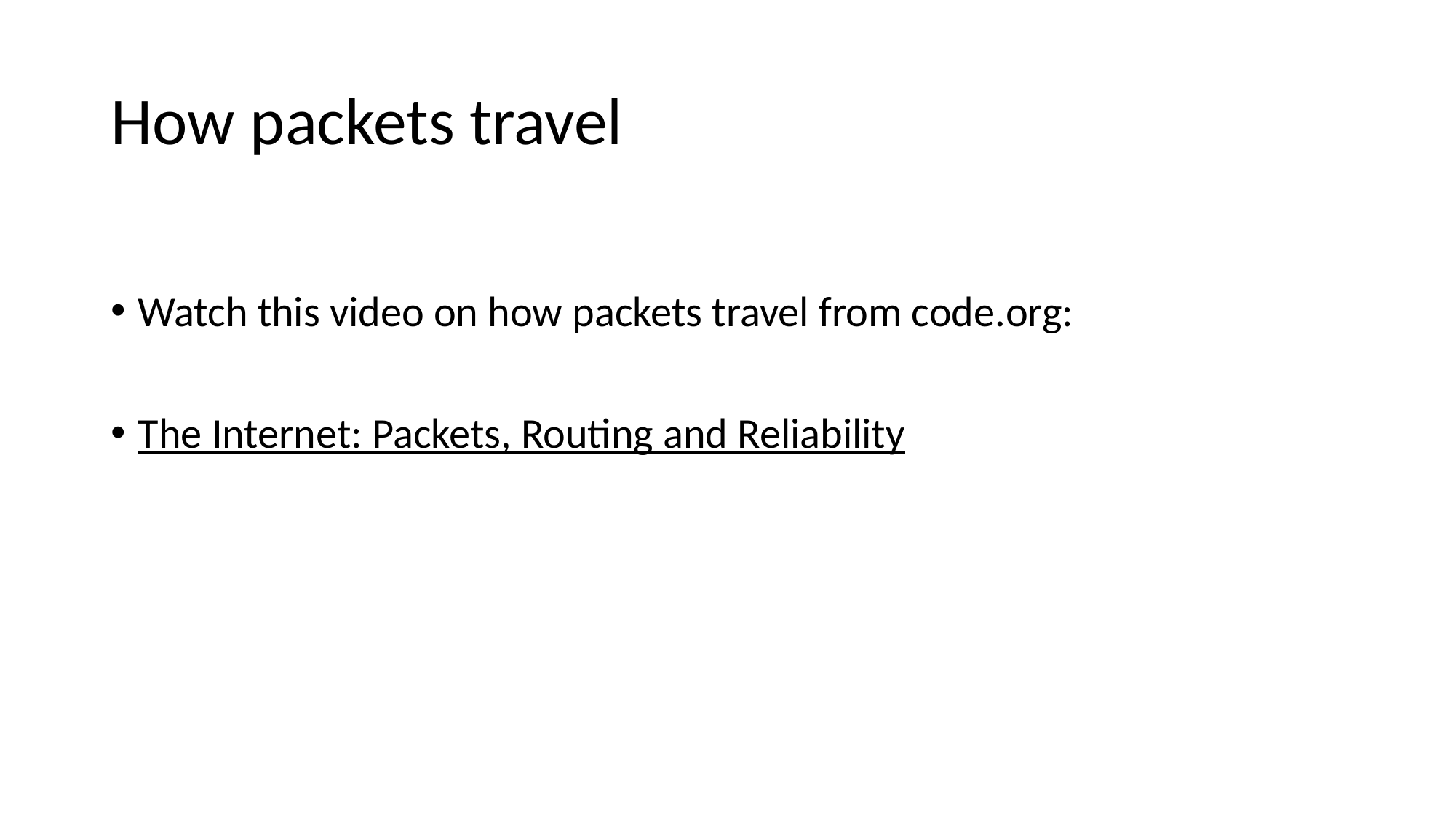

# How packets travel

Watch this video on how packets travel from code.org:

The Internet: Packets, Routing and Reliability